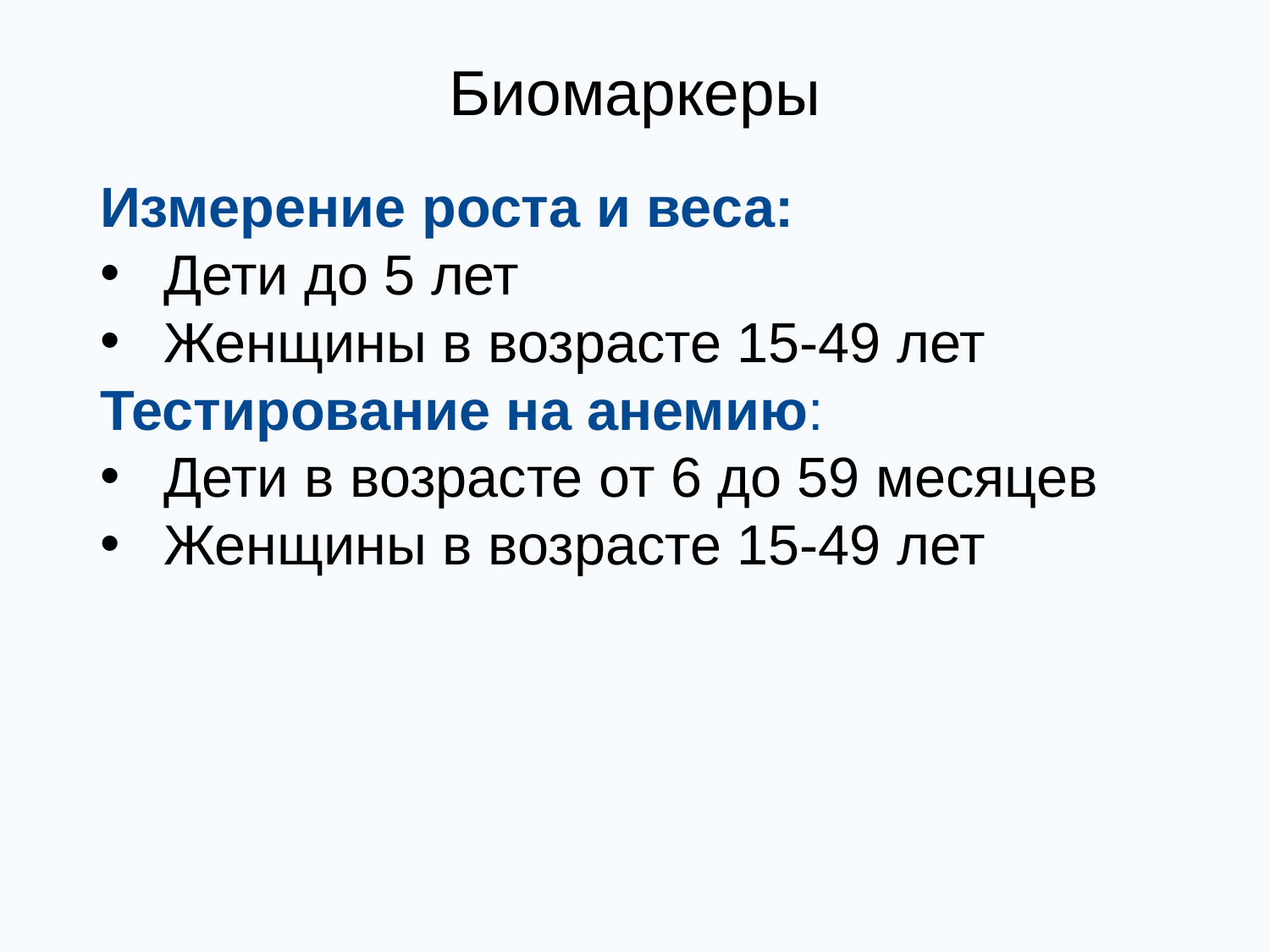

# Биомаркеры
Измерение роста и веса:
Дети до 5 лет
Женщины в возрасте 15-49 лет
Тестирование на анемию:
Дети в возрасте от 6 до 59 месяцев
Женщины в возрасте 15-49 лет